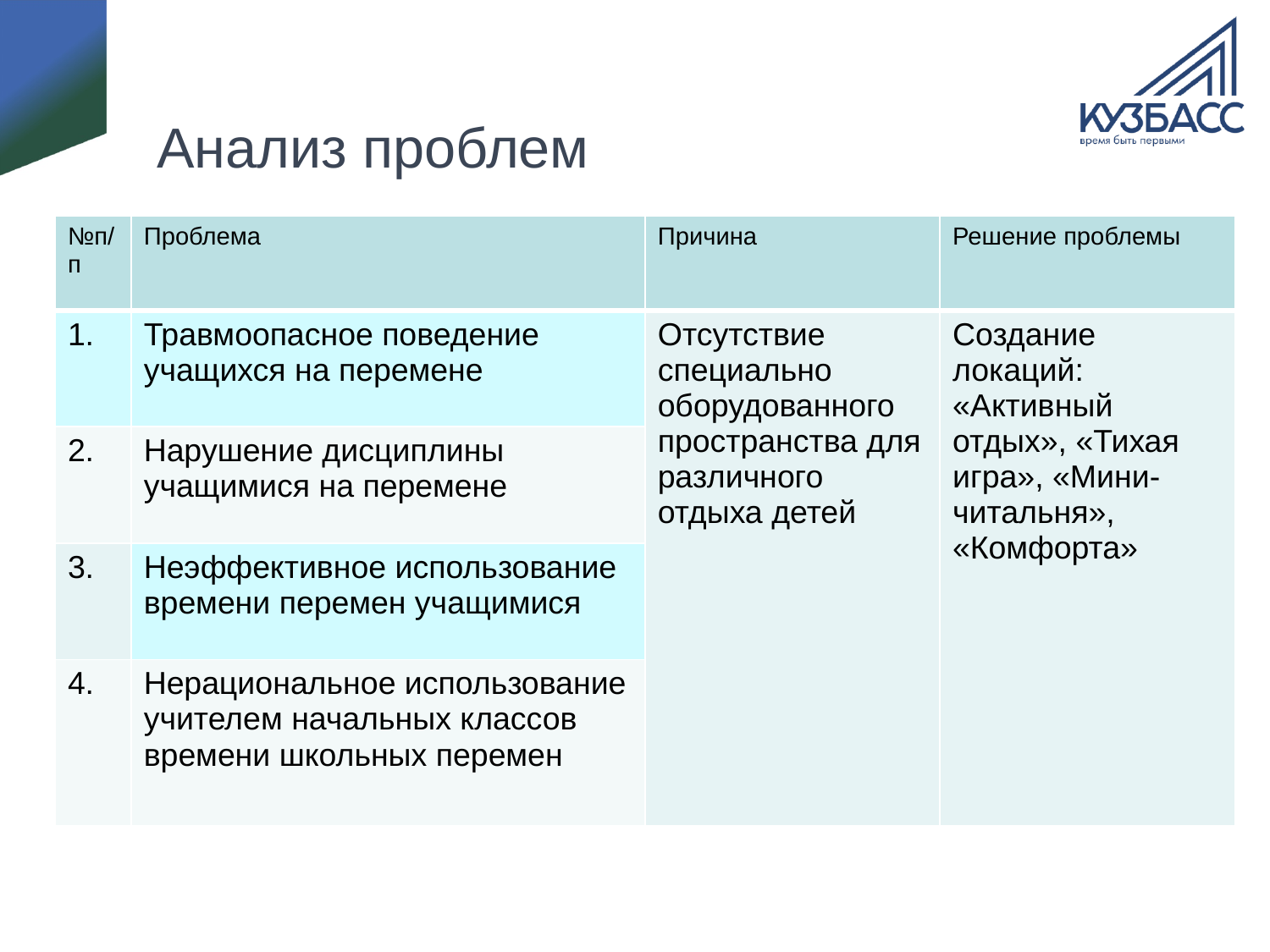

# Анализ проблем
| №п/п | Проблема | Причина | Решение проблемы |
| --- | --- | --- | --- |
| 1. | Травмоопасное поведение учащихся на перемене | Отсутствие специально оборудованного пространства для различного отдыха детей | Создание локаций: «Активный отдых», «Тихая игра», «Мини-читальня», «Комфорта» |
| 2. | Нарушение дисциплины учащимися на перемене |  |  |
| 3. | Неэффективное использование времени перемен учащимися |  |  |
| 4. | Нерациональное использование учителем начальных классов времени школьных перемен |  |  |